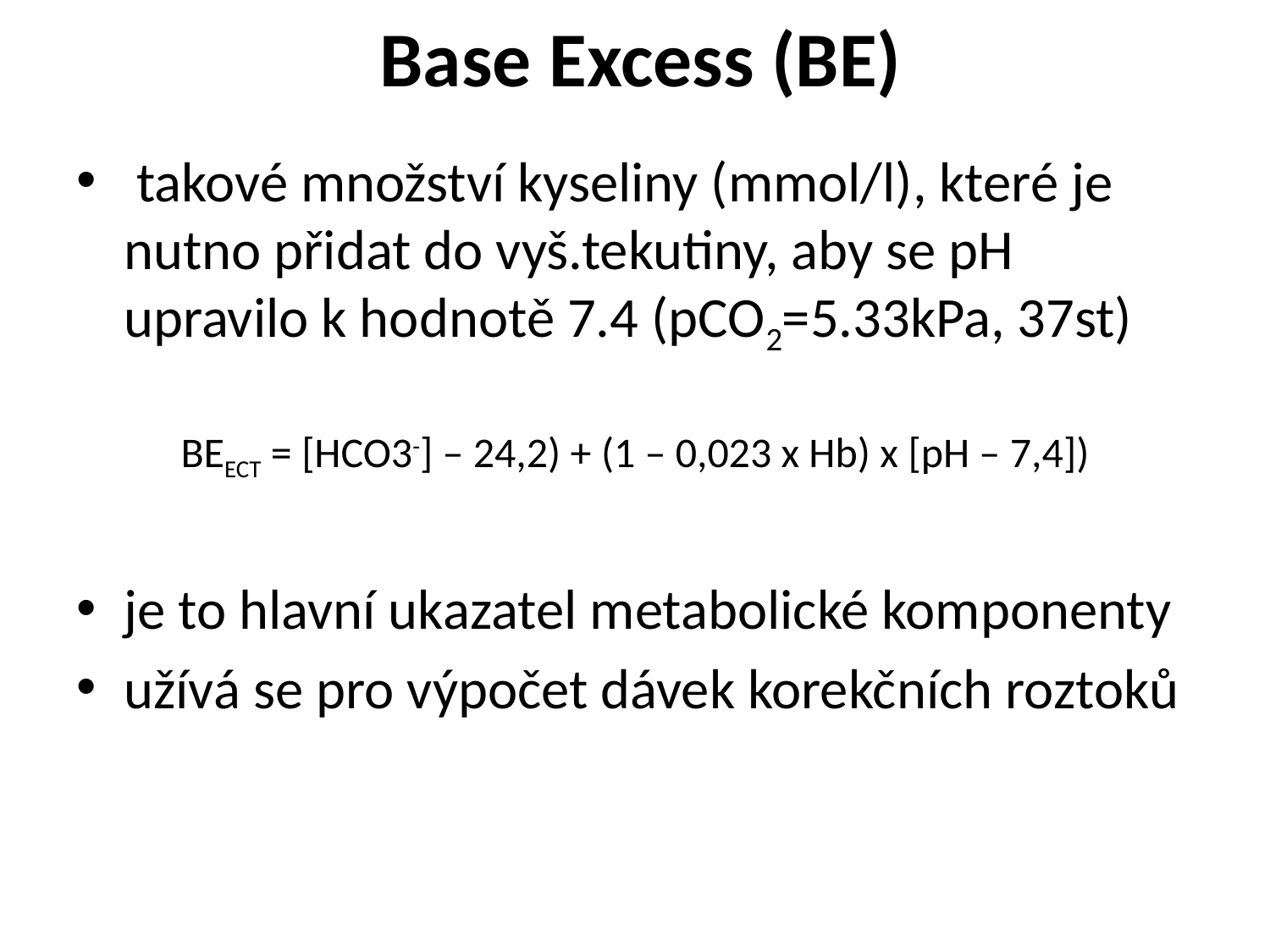

# Base Excess (BE)
 takové množství kyseliny (mmol/l), které je nutno přidat do vyš.tekutiny, aby se pH upravilo k hodnotě 7.4 (pCO2=5.33kPa, 37st)

BEECT = [HCO3-] – 24,2) + (1 – 0,023 x Hb) x [pH – 7,4])

je to hlavní ukazatel metabolické komponenty
užívá se pro výpočet dávek korekčních roztoků